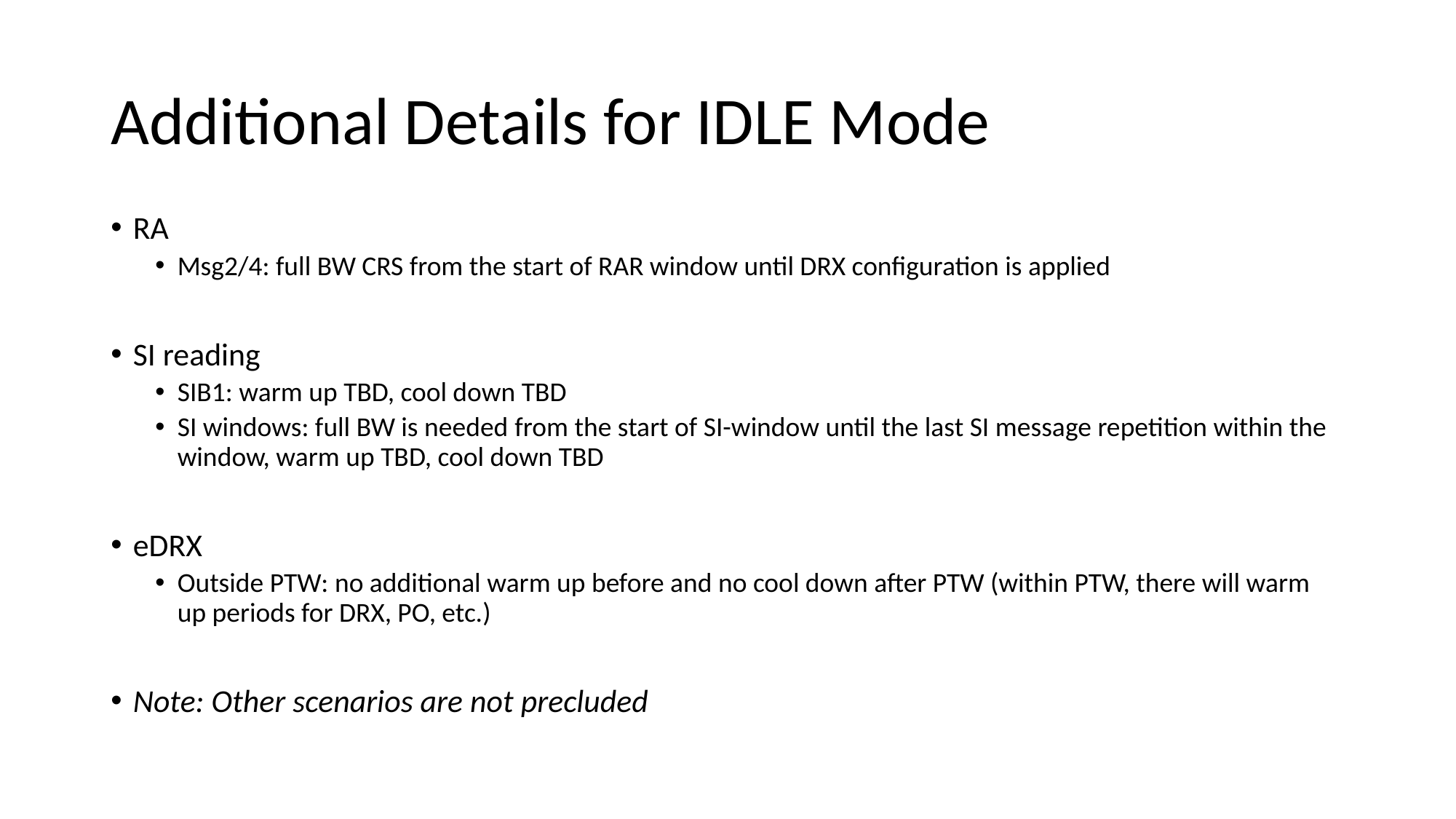

# Additional Details for IDLE Mode
RA
Msg2/4: full BW CRS from the start of RAR window until DRX configuration is applied

SI reading
SIB1: warm up TBD, cool down TBD
SI windows: full BW is needed from the start of SI-window until the last SI message repetition within the window, warm up TBD, cool down TBD

eDRX
Outside PTW: no additional warm up before and no cool down after PTW (within PTW, there will warm up periods for DRX, PO, etc.)

Note: Other scenarios are not precluded